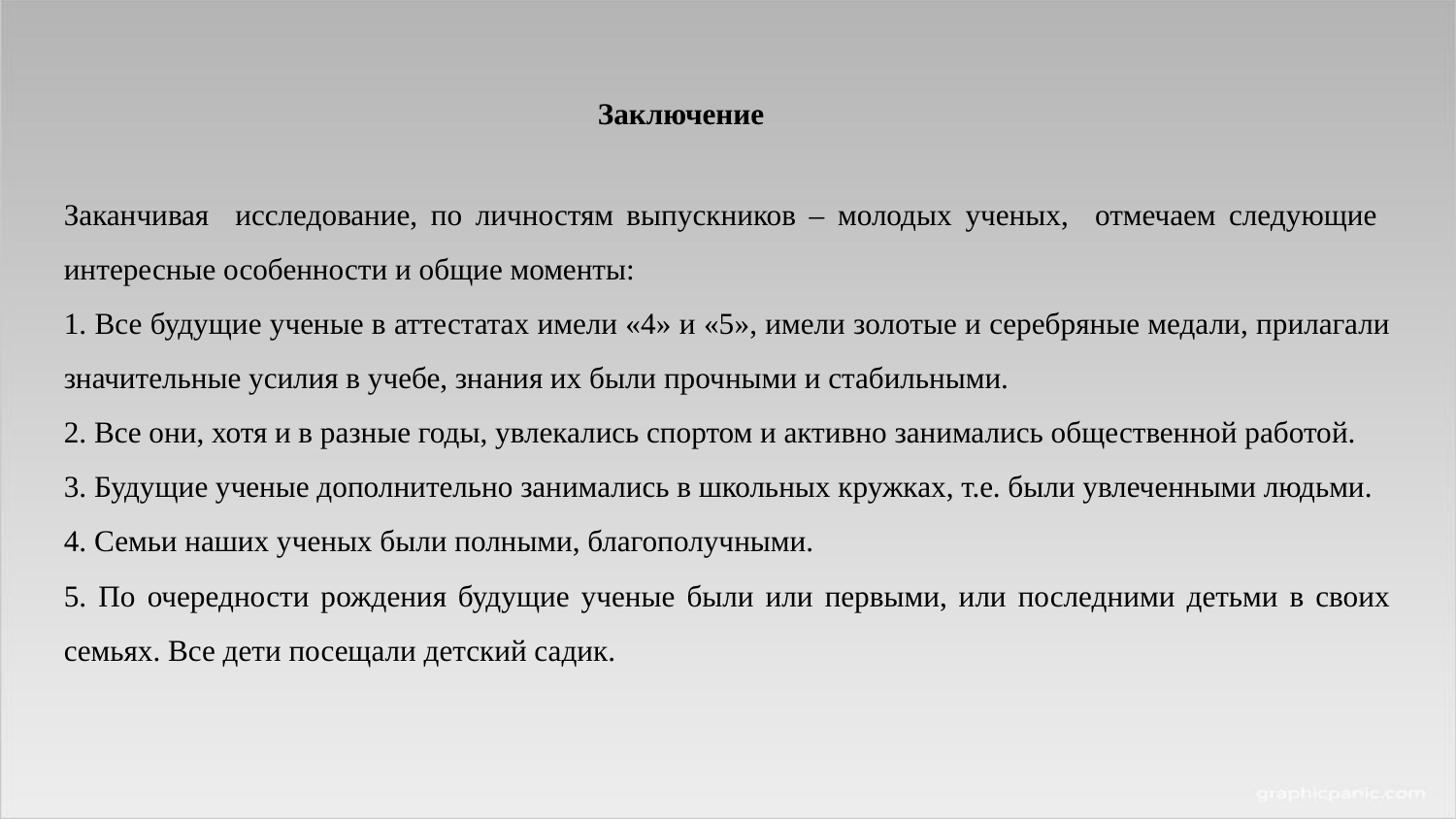

Заключение
Заканчивая  исследование, по личностям выпускников – молодых ученых,  отмечаем следующие  интересные особенности и общие моменты:
1. Все будущие ученые в аттестатах имели «4» и «5», имели золотые и серебряные медали, прилагали значительные усилия в учебе, знания их были прочными и стабильными.
2. Все они, хотя и в разные годы, увлекались спортом и активно занимались общественной работой.
3. Будущие ученые дополнительно занимались в школьных кружках, т.е. были увлеченными людьми.
4. Семьи наших ученых были полными, благополучными.
5. По очередности рождения будущие ученые были или первыми, или последними детьми в своих семьях. Все дети посещали детский садик.